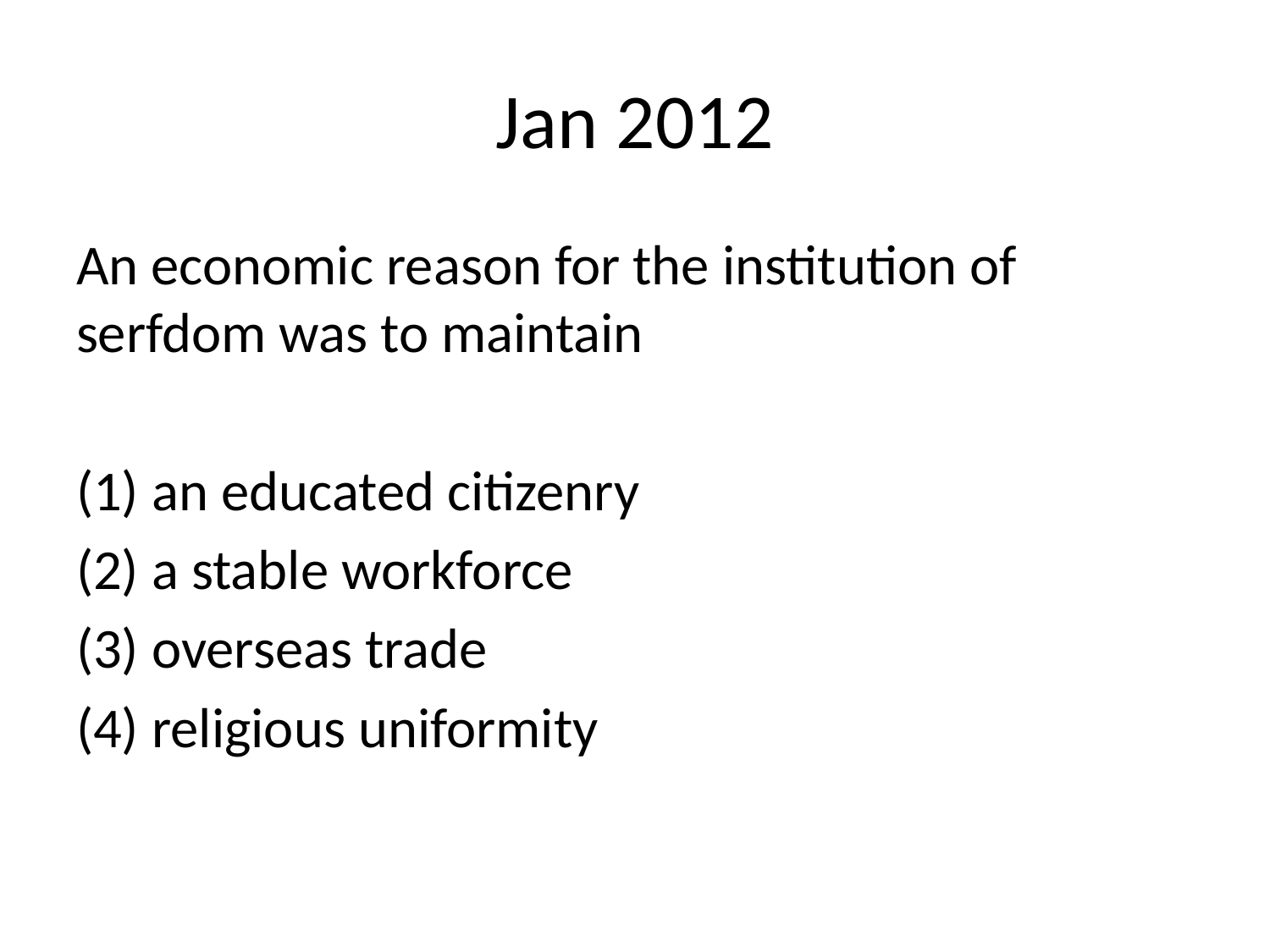

# Jan 2012
An economic reason for the institution of serfdom was to maintain

(1) an educated citizenry
(2) a stable workforce
(3) overseas trade
(4) religious uniformity